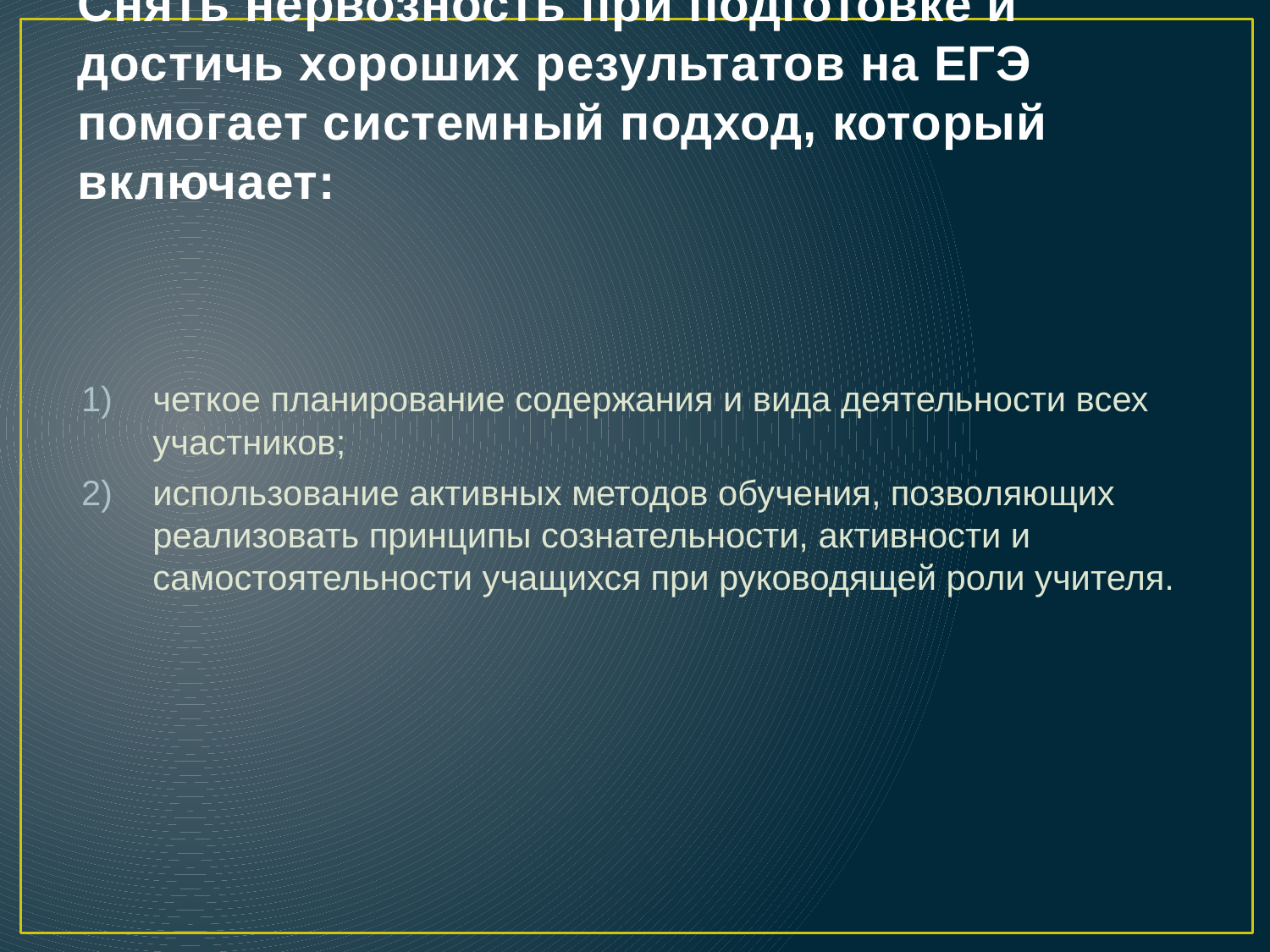

# Снять нервозность при подготовке и достичь хороших результатов на ЕГЭ помогает системный подход, который включает:

четкое планирование содержания и вида деятельности всех участников;
использование активных методов обучения, позволяющих реализовать принципы сознательности, активности и самостоятельности учащихся при руководящей роли учителя.